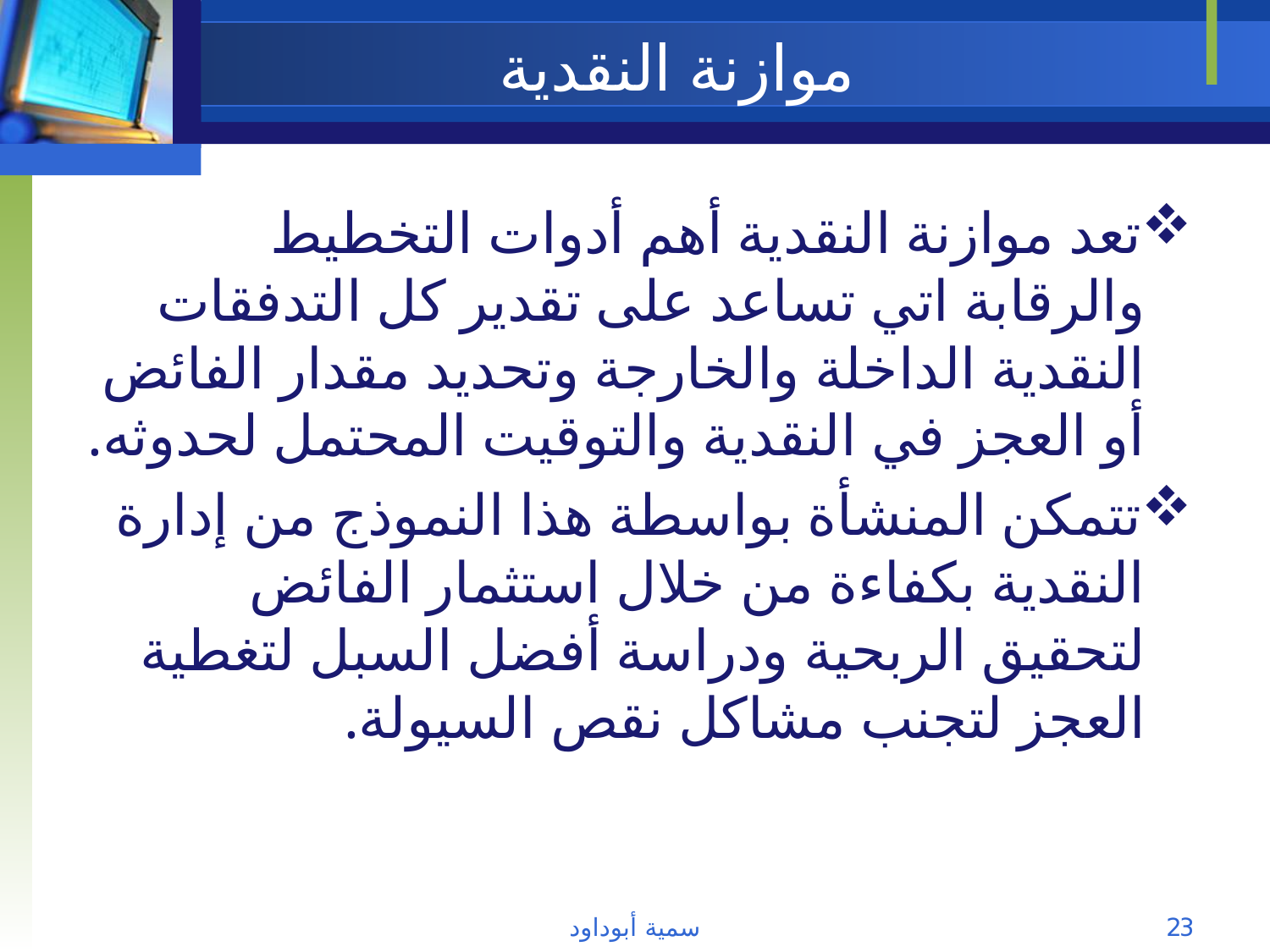

# موازنة النقدية
تعد موازنة النقدية أهم أدوات التخطيط والرقابة اتي تساعد على تقدير كل التدفقات النقدية الداخلة والخارجة وتحديد مقدار الفائض أو العجز في النقدية والتوقيت المحتمل لحدوثه.
تتمكن المنشأة بواسطة هذا النموذج من إدارة النقدية بكفاءة من خلال استثمار الفائض لتحقيق الربحية ودراسة أفضل السبل لتغطية العجز لتجنب مشاكل نقص السيولة.
سمية أبوداود
23